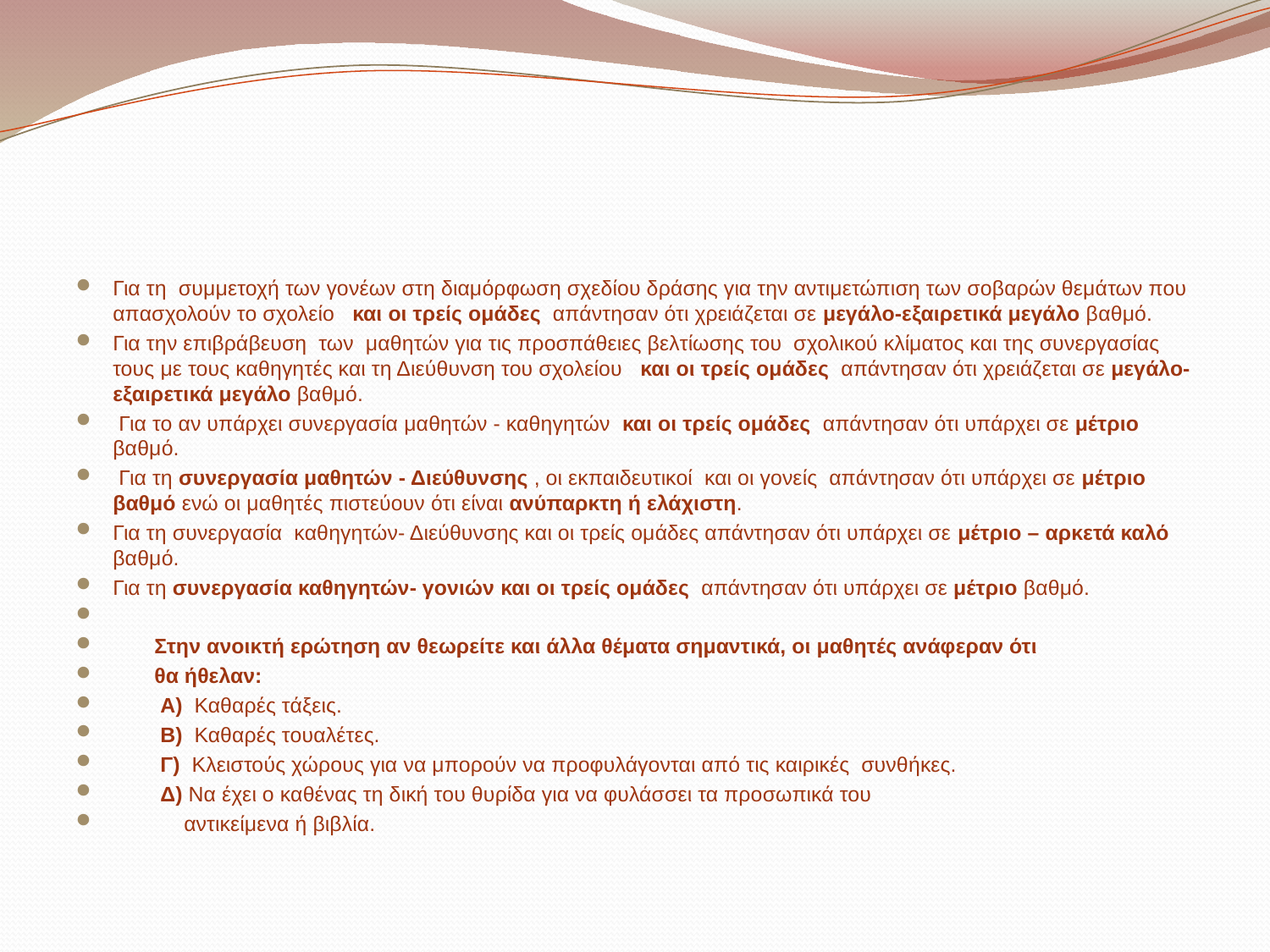

Για τη  συμμετοχή των γονέων στη διαμόρφωση σχεδίου δράσης για την αντιμετώπιση των σοβαρών θεμάτων που απασχολούν το σχολείο   και οι τρείς ομάδες  απάντησαν ότι χρειάζεται σε μεγάλο-εξαιρετικά μεγάλο βαθμό.
Για την επιβράβευση  των  μαθητών για τις προσπάθειες βελτίωσης του  σχολικού κλίματος και της συνεργασίας τους με τους καθηγητές και τη Διεύθυνση του σχολείου   και οι τρείς ομάδες  απάντησαν ότι χρειάζεται σε μεγάλο-εξαιρετικά μεγάλο βαθμό.
 Για το αν υπάρχει συνεργασία μαθητών - καθηγητών  και οι τρείς ομάδες  απάντησαν ότι υπάρχει σε μέτριο βαθμό.
 Για τη συνεργασία μαθητών - Διεύθυνσης , οι εκπαιδευτικοί  και οι γονείς  απάντησαν ότι υπάρχει σε μέτριο βαθμό ενώ οι μαθητές πιστεύουν ότι είναι ανύπαρκτη ή ελάχιστη.
Για τη συνεργασία  καθηγητών- Διεύθυνσης και οι τρείς ομάδες απάντησαν ότι υπάρχει σε μέτριο – αρκετά καλό βαθμό.
Για τη συνεργασία καθηγητών- γονιών και οι τρείς ομάδες  απάντησαν ότι υπάρχει σε μέτριο βαθμό.

       Στην ανοικτή ερώτηση αν θεωρείτε και άλλα θέματα σημαντικά, οι μαθητές ανάφεραν ότι
       θα ήθελαν:
        Α)  Καθαρές τάξεις.
        Β)  Καθαρές τουαλέτες.
        Γ)  Κλειστούς χώρους για να μπορούν να προφυλάγονται από τις καιρικές  συνθήκες.
        Δ) Να έχει ο καθένας τη δική του θυρίδα για να φυλάσσει τα προσωπικά του
            αντικείμενα ή βιβλία.